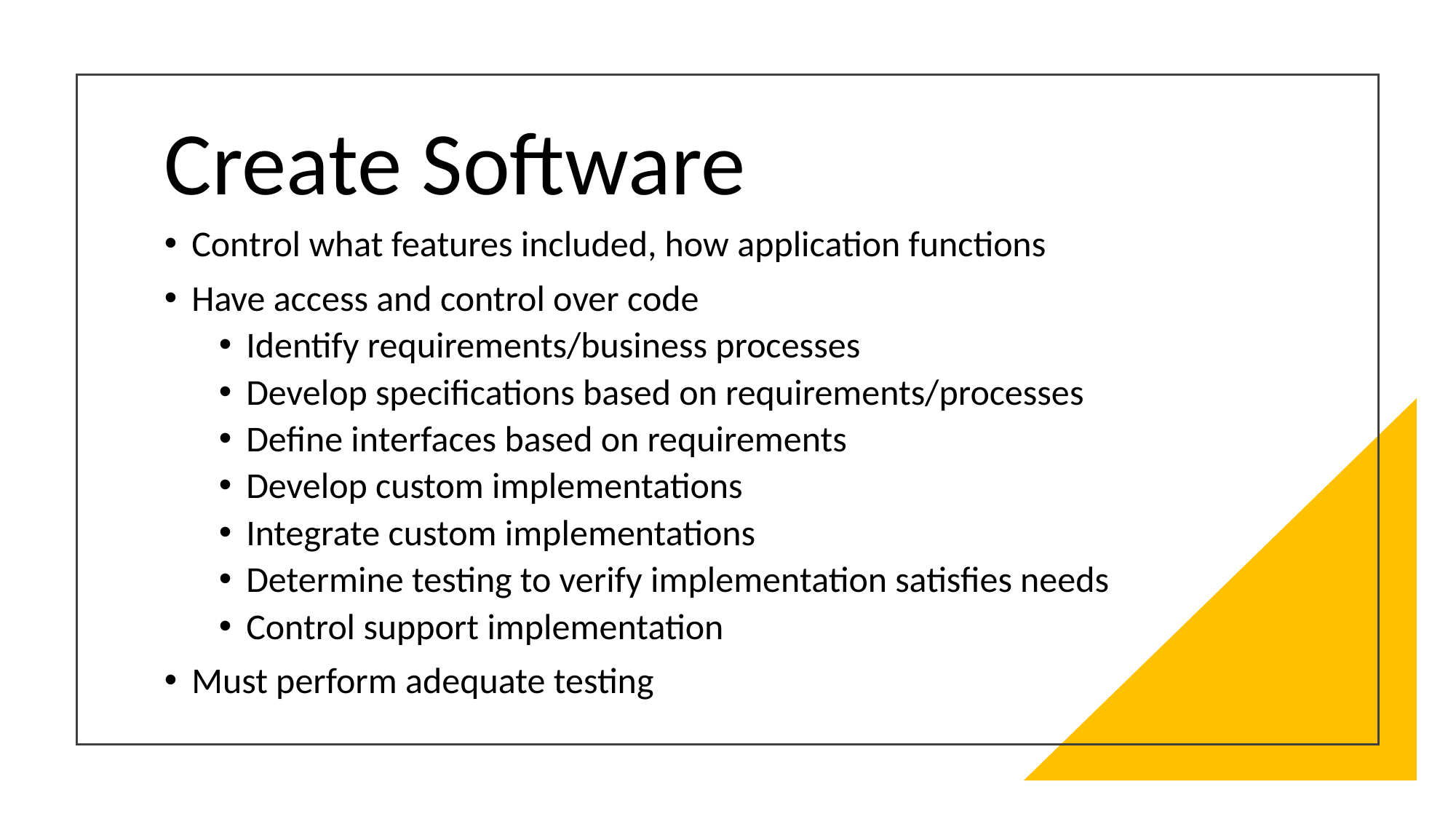

# Create Software
Control what features included, how application functions
Have access and control over code
Identify requirements/business processes
Develop specifications based on requirements/processes
Define interfaces based on requirements
Develop custom implementations
Integrate custom implementations
Determine testing to verify implementation satisfies needs
Control support implementation
Must perform adequate testing